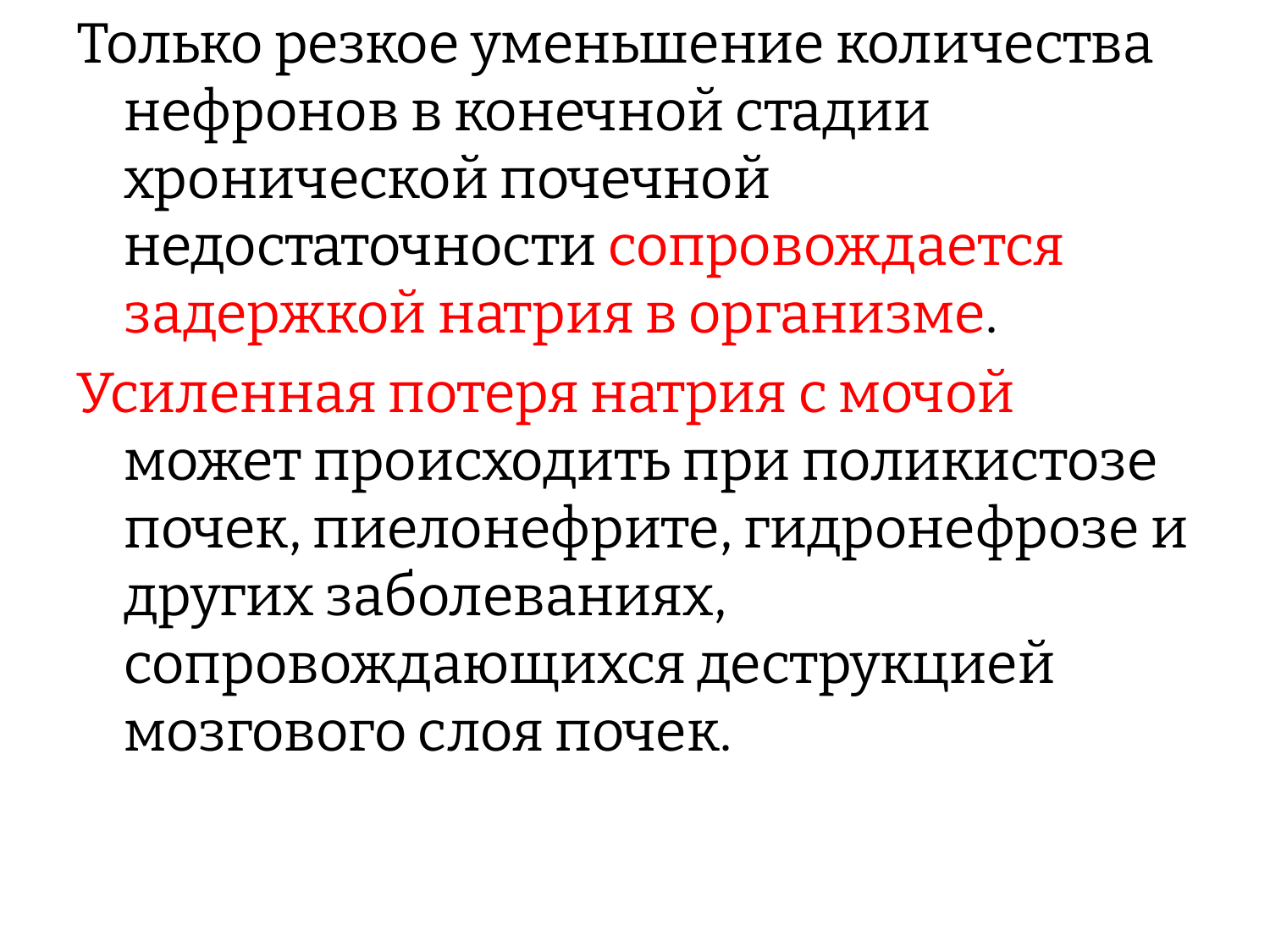

Только резкое уменьшение количества нефронов в конечной стадии хронической почечной недостаточности сопровождается задержкой натрия в организме.
Усиленная потеря натрия с мочой может происходить при поликистозе почек, пиелонефрите, гидронефрозе и других заболеваниях, сопровождающихся деструкцией мозгового слоя почек.
#